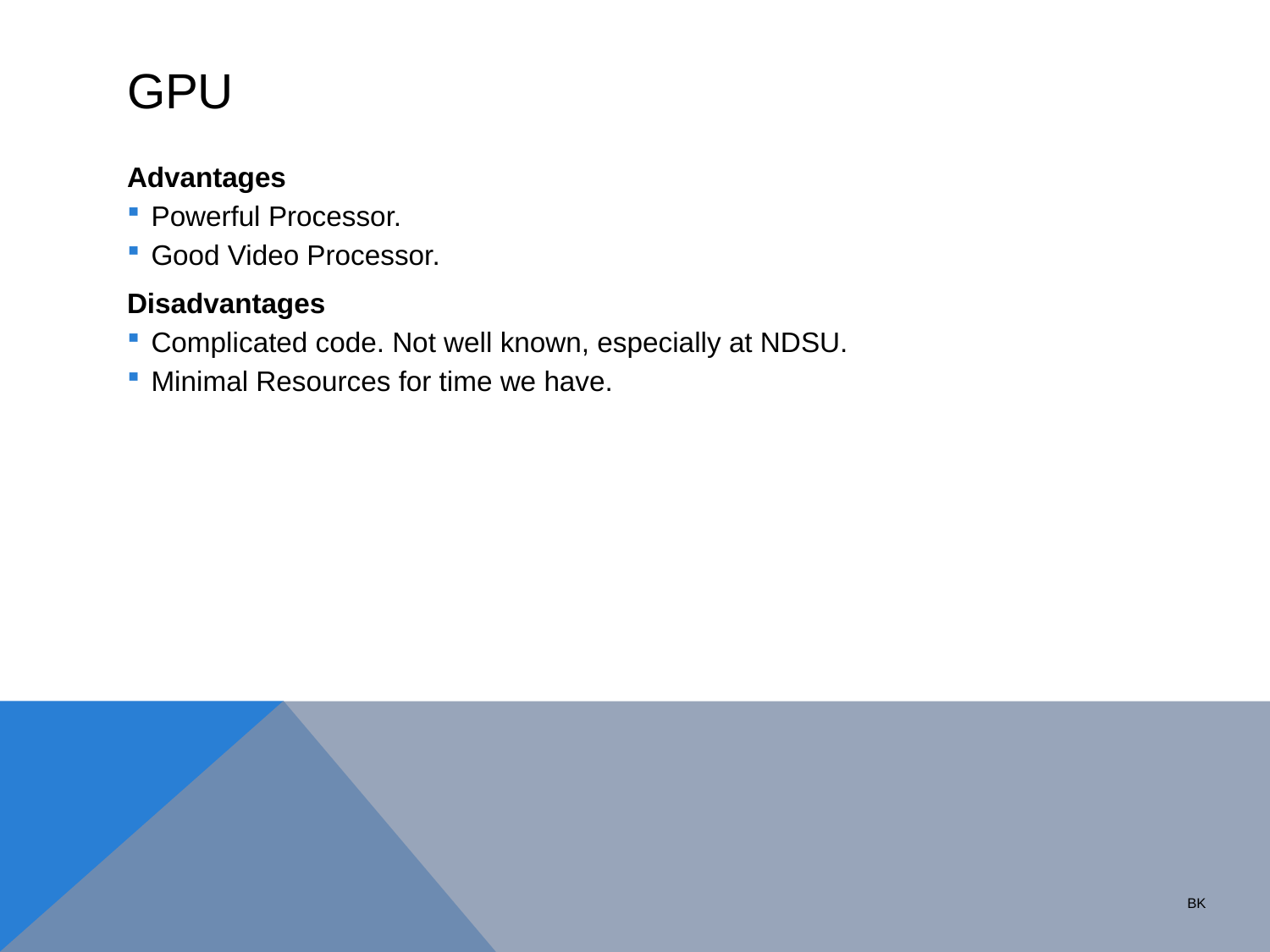

# GPU
Advantages
Powerful Processor.
Good Video Processor.
Disadvantages
Complicated code. Not well known, especially at NDSU.
Minimal Resources for time we have.
BK